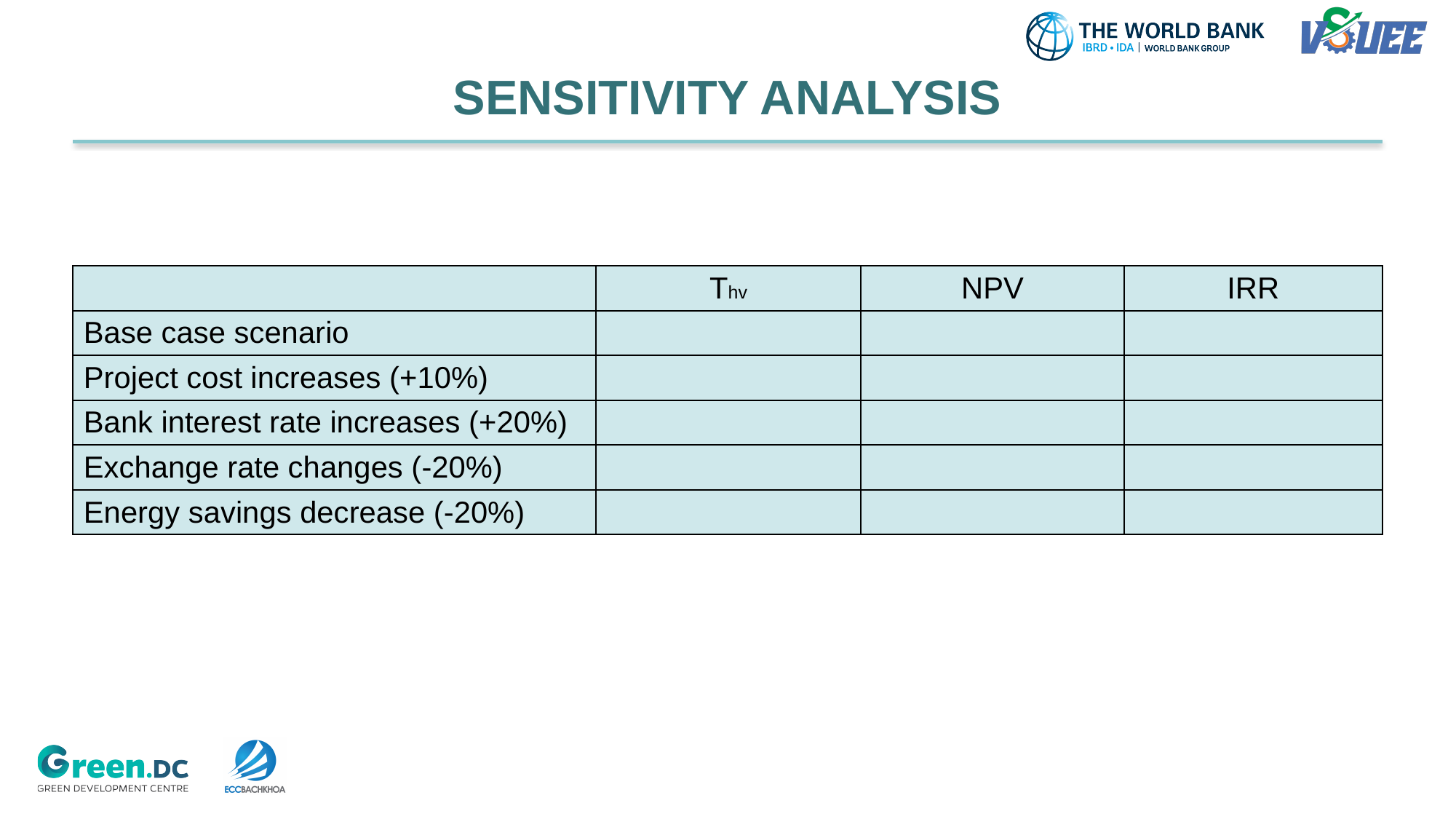

# SENSITIVITY ANALYSIS
|  | Thv | NPV | IRR |
| --- | --- | --- | --- |
| Base case scenario |  |  |  |
| Project cost increases (+10%) |  |  |  |
| Bank interest rate increases (+20%) |  |  |  |
| Exchange rate changes (-20%) |  |  |  |
| Energy savings decrease (-20%) |  |  |  |